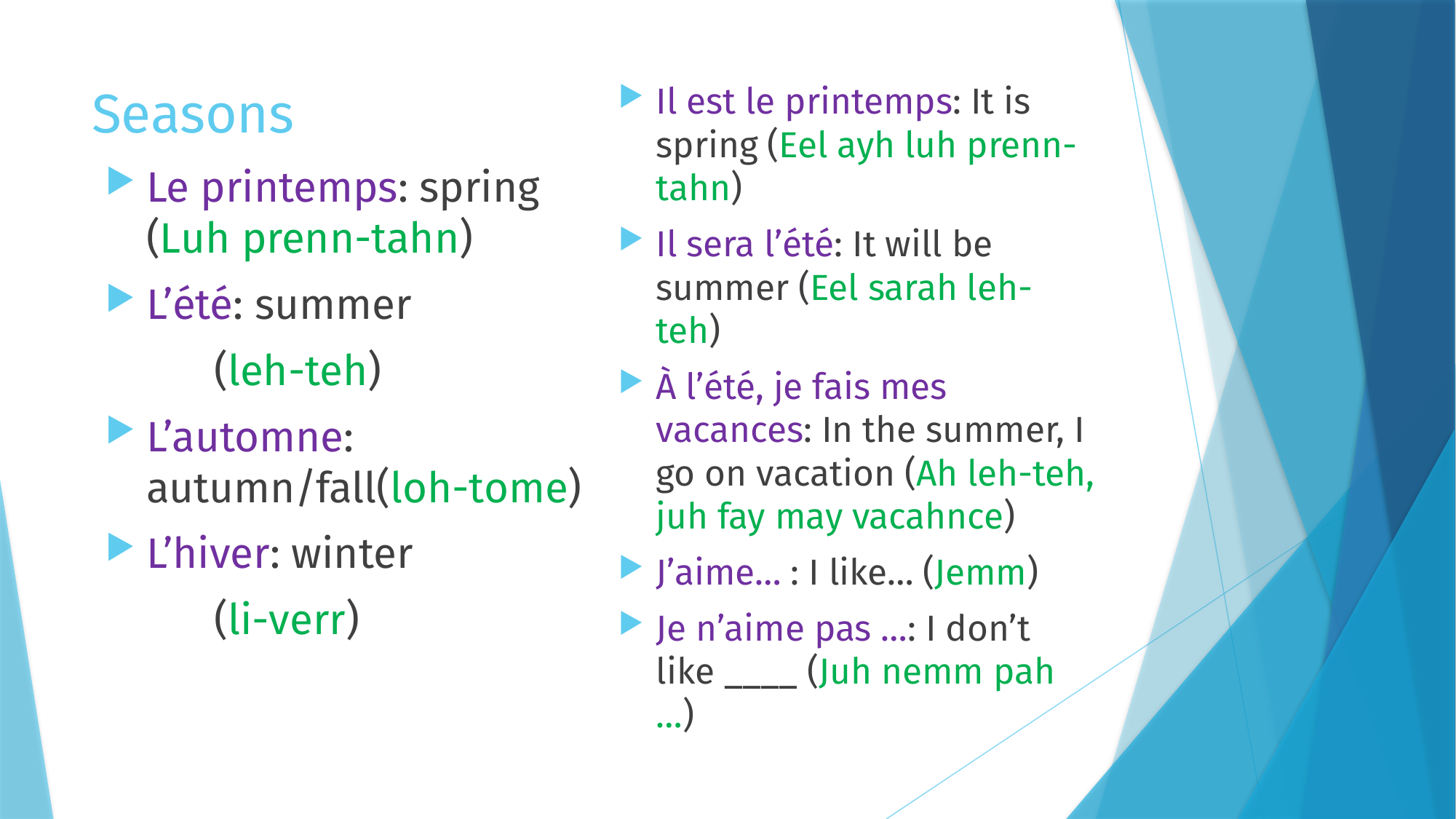

# Seasons
Il est le printemps: It is spring (Eel ayh luh prenn-tahn)
Il sera l’été: It will be summer (Eel sarah leh-teh)
À l’été, je fais mes vacances: In the summer, I go on vacation (Ah leh-teh, juh fay may vacahnce)
J’aime… : I like… (Jemm)
Je n’aime pas …: I don’t like ____ (Juh nemm pah …)
Le printemps: spring (Luh prenn-tahn)
L’été: summer
	(leh-teh)
L’automne: autumn/fall(loh-tome)
L’hiver: winter
	(li-verr)